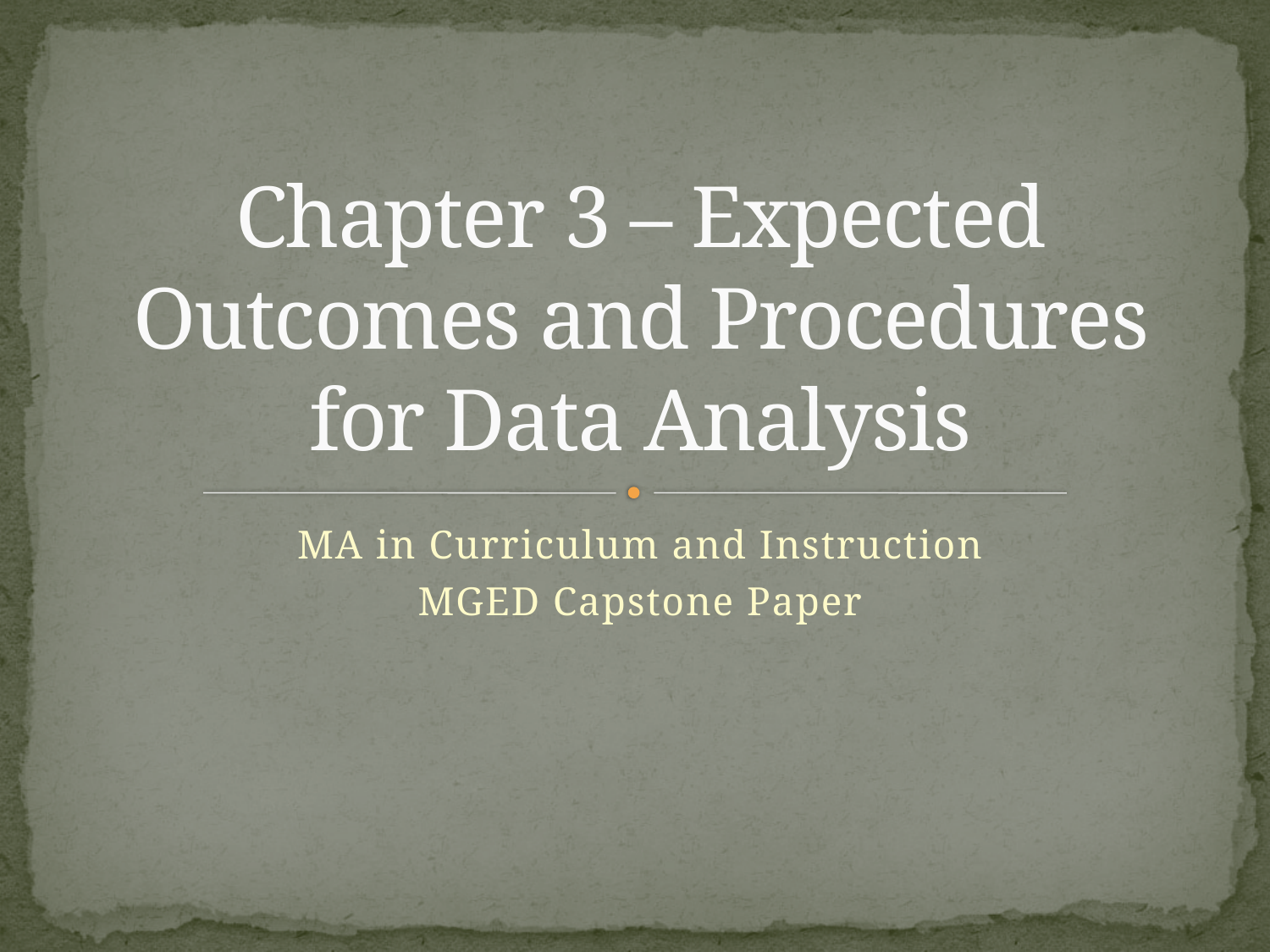

# Chapter 3 – Expected Outcomes and Procedures for Data Analysis
MA in Curriculum and Instruction
MGED Capstone Paper